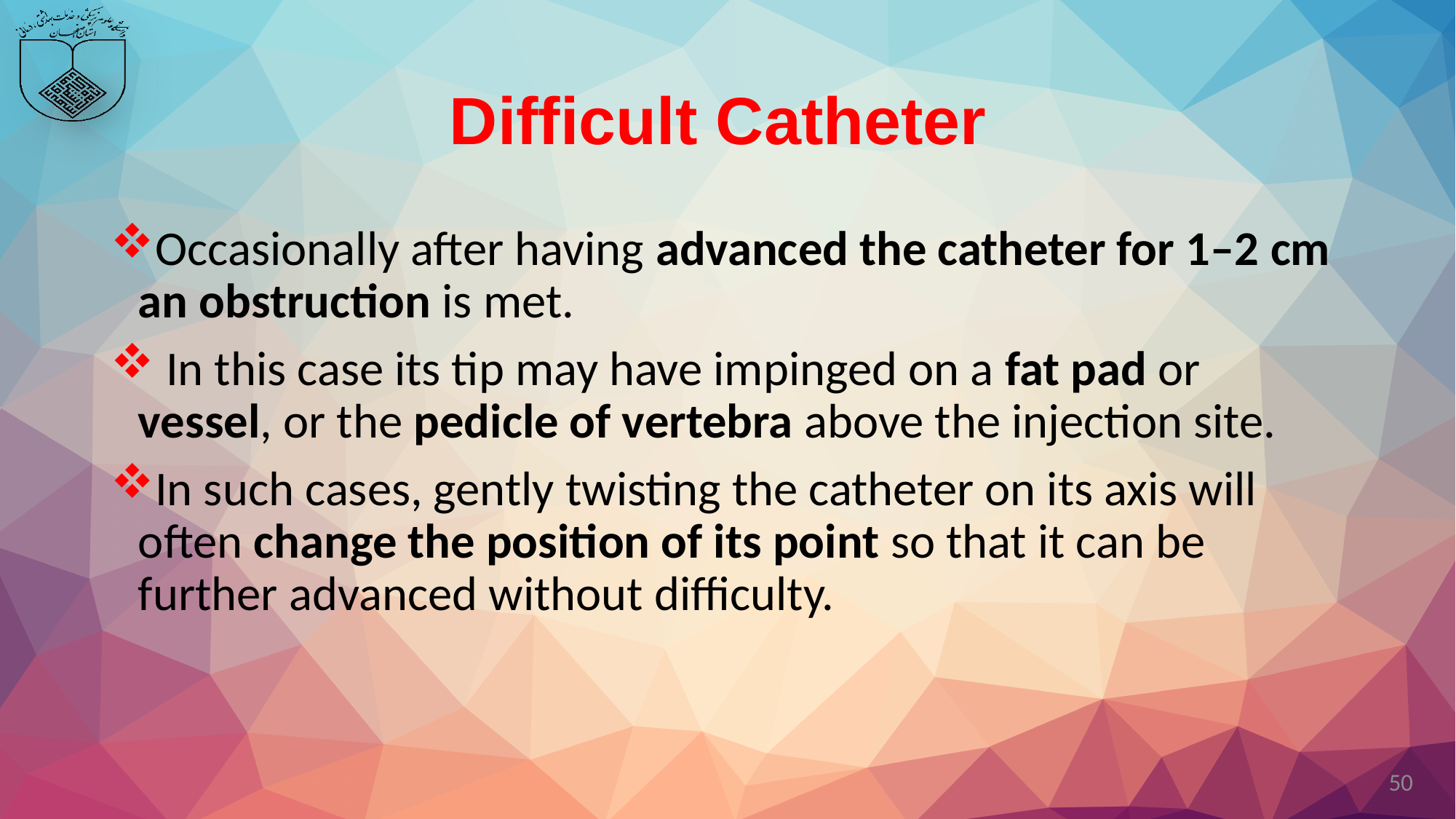

# Difficult Catheter
Occasionally after having advanced the catheter for 1–2 cm an obstruction is met.
 In this case its tip may have impinged on a fat pad or vessel, or the pedicle of vertebra above the injection site.
In such cases, gently twisting the catheter on its axis will often change the position of its point so that it can be further advanced without difficulty.

50